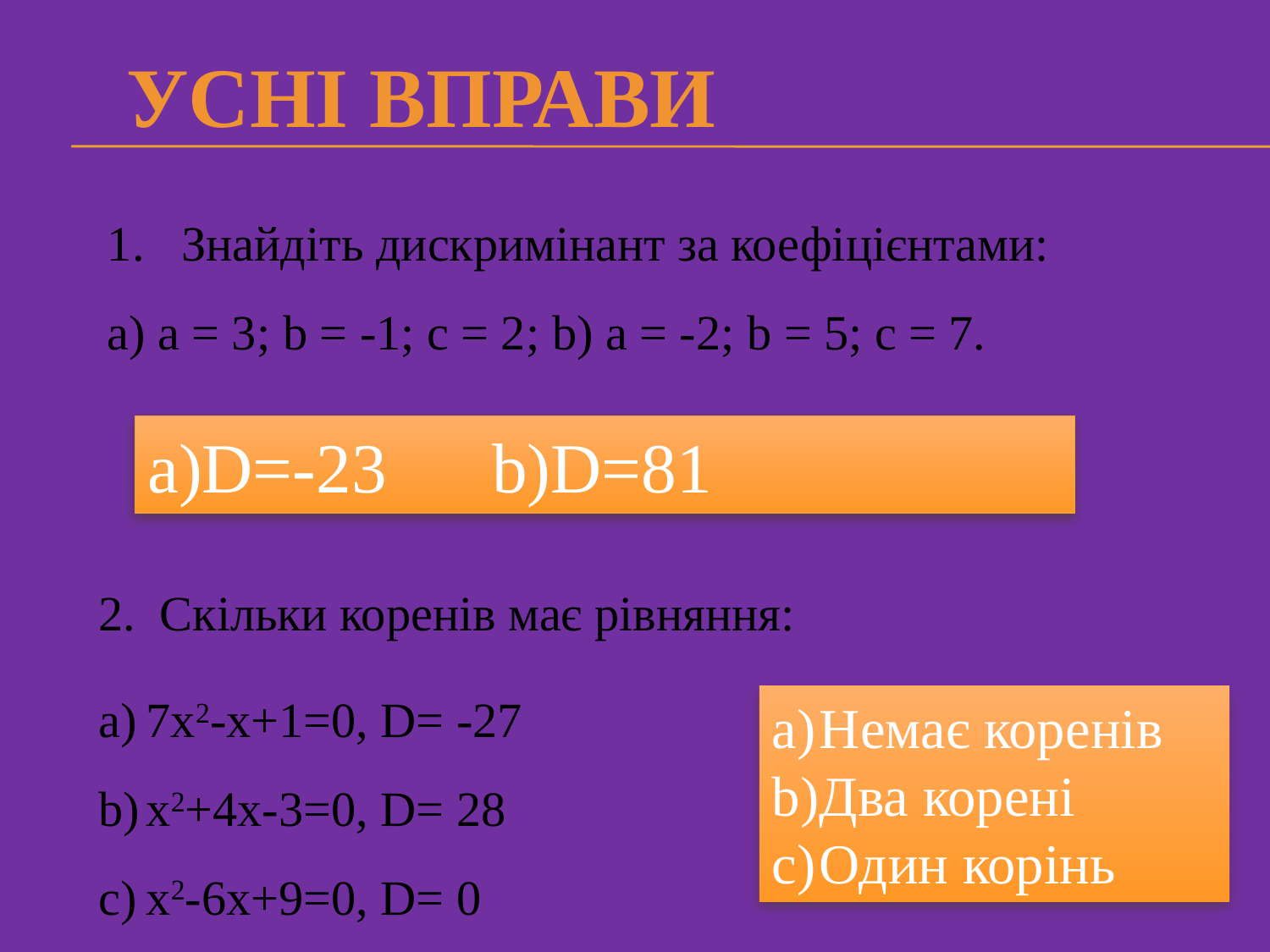

Усні вправи
1.   Знайдіть дискримінант за коефіцієнтами:
а) а = 3; b = -1; с = 2; b) а = -2; b = 5; с = 7.
а)D=-23      b)D=81
2.  Скільки коренів має рівняння:
7х2-х+1=0, D= -27
х2+4х-3=0, D= 28
х2-6х+9=0, D= 0
Немає коренів
Два корені
Один корінь